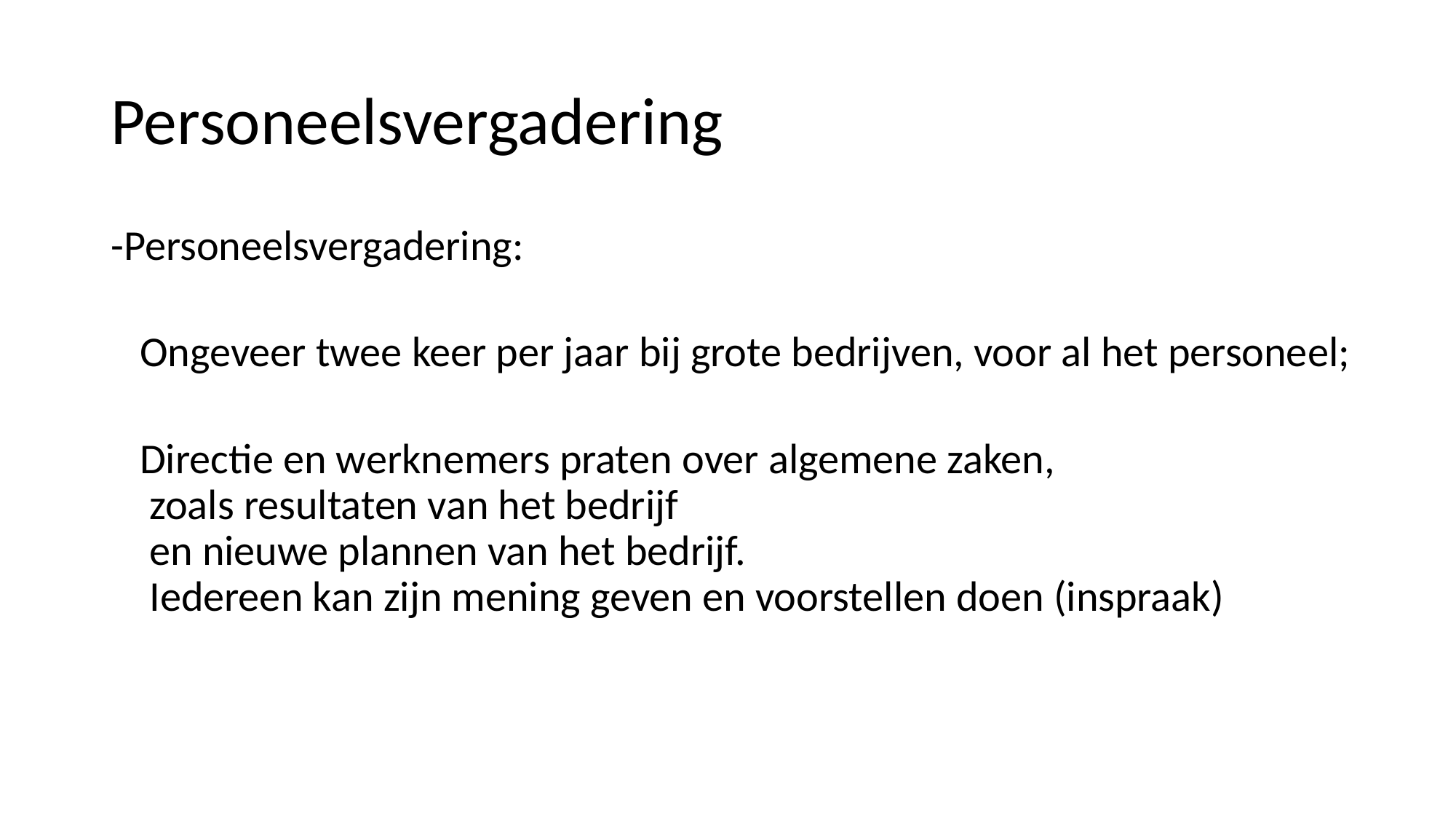

# Personeelsvergadering
-Personeelsvergadering:
   Ongeveer twee keer per jaar bij grote bedrijven, voor al het personeel;
   Directie en werknemers praten over algemene zaken,
    zoals resultaten van het bedrijf
    en nieuwe plannen van het bedrijf.
    Iedereen kan zijn mening geven en voorstellen doen (inspraak)